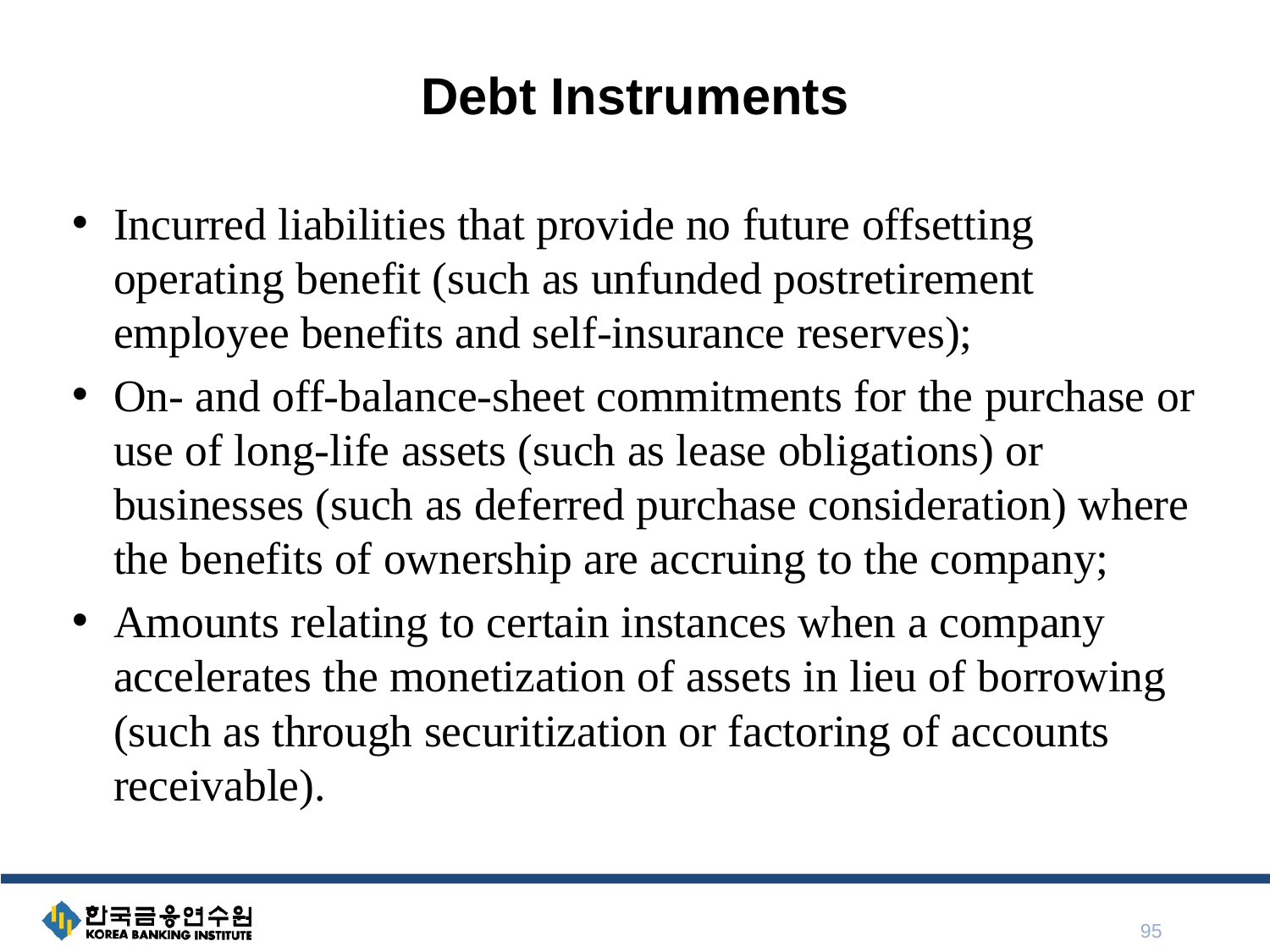

# Debt Instruments
Incurred liabilities that provide no future offsetting operating benefit (such as unfunded postretirement employee benefits and self-insurance reserves);
On- and off-balance-sheet commitments for the purchase or use of long-life assets (such as lease obligations) or businesses (such as deferred purchase consideration) where the benefits of ownership are accruing to the company;
Amounts relating to certain instances when a company accelerates the monetization of assets in lieu of borrowing (such as through securitization or factoring of accounts receivable).
95